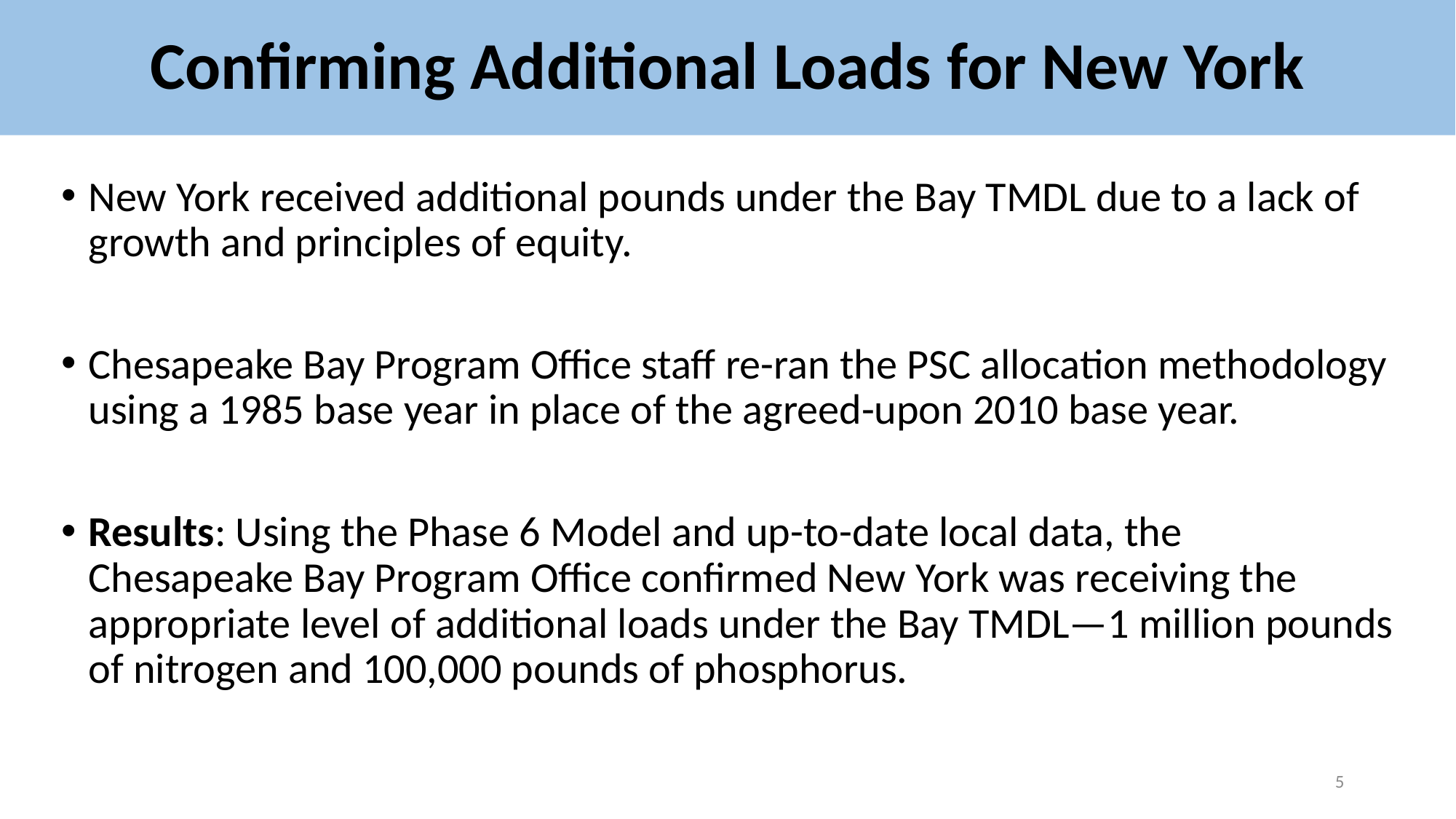

# Confirming Additional Loads for New York
New York received additional pounds under the Bay TMDL due to a lack of growth and principles of equity.

Chesapeake Bay Program Office staff re-ran the PSC allocation methodology using a 1985 base year in place of the agreed-upon 2010 base year.

Results: Using the Phase 6 Model and up-to-date local data, the Chesapeake Bay Program Office confirmed New York was receiving the appropriate level of additional loads under the Bay TMDL—1 million pounds of nitrogen and 100,000 pounds of phosphorus.
5